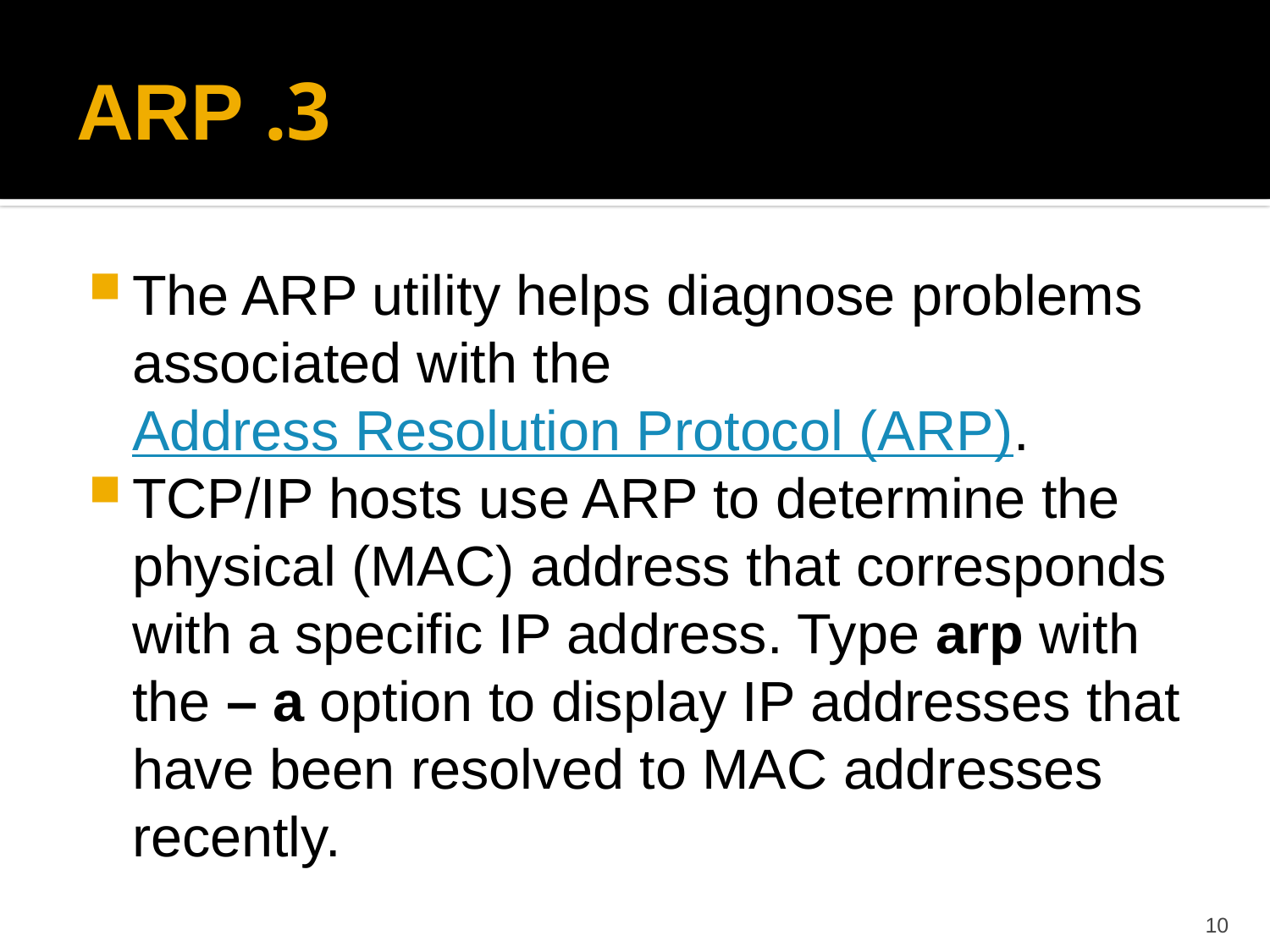

# 3. ARP
The ARP utility helps diagnose problems associated with the Address Resolution Protocol (ARP).
TCP/IP hosts use ARP to determine the physical (MAC) address that corresponds with a specific IP address. Type arp with the – a option to display IP addresses that have been resolved to MAC addresses recently.

10